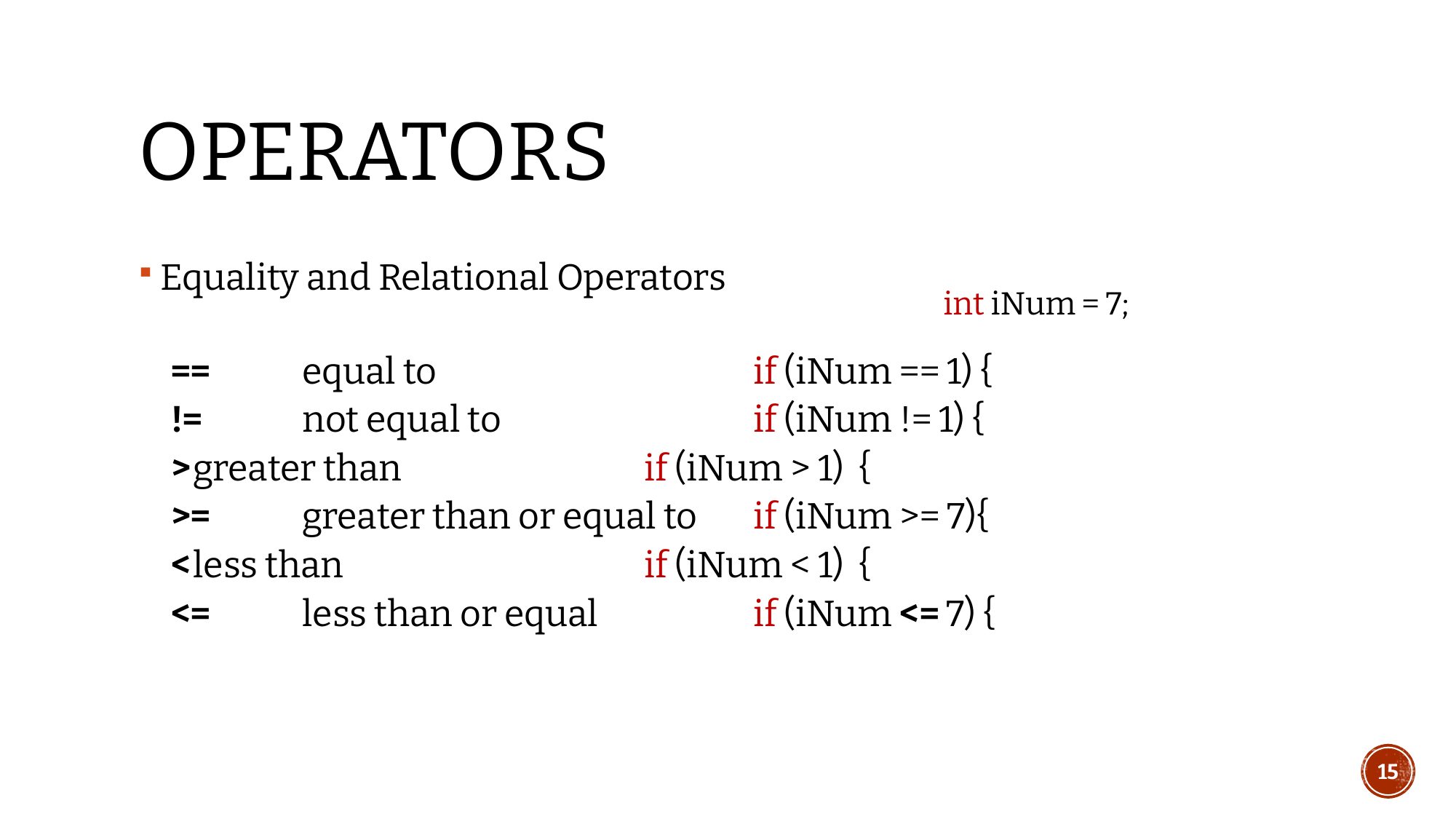

# Operators
Equality and Relational Operators

==	equal to			  if (iNum == 1) {
!=	not equal to			  if (iNum != 1) {
>	greater than			  if (iNum > 1)  {
>=	greater than or equal to	  if (iNum >= 7){
<	less than			  if (iNum < 1)  {
<=	less than or equal  		  if (iNum <= 7) {

int iNum = 7;
15